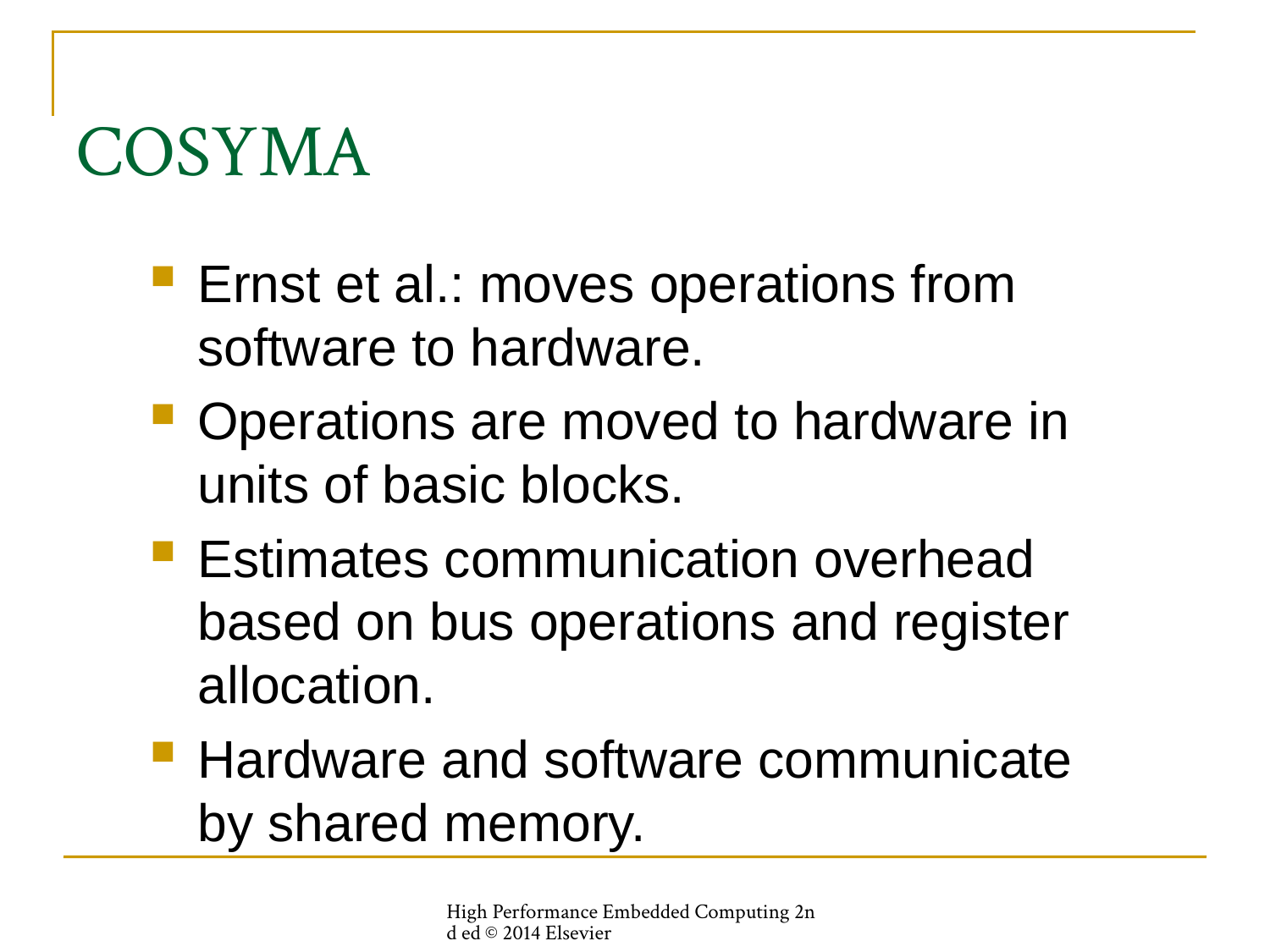

# COSYMA
Ernst et al.: moves operations from software to hardware.
Operations are moved to hardware in units of basic blocks.
Estimates communication overhead based on bus operations and register allocation.
Hardware and software communicate by shared memory.
High Performance Embedded Computing 2nd ed © 2014 Elsevier